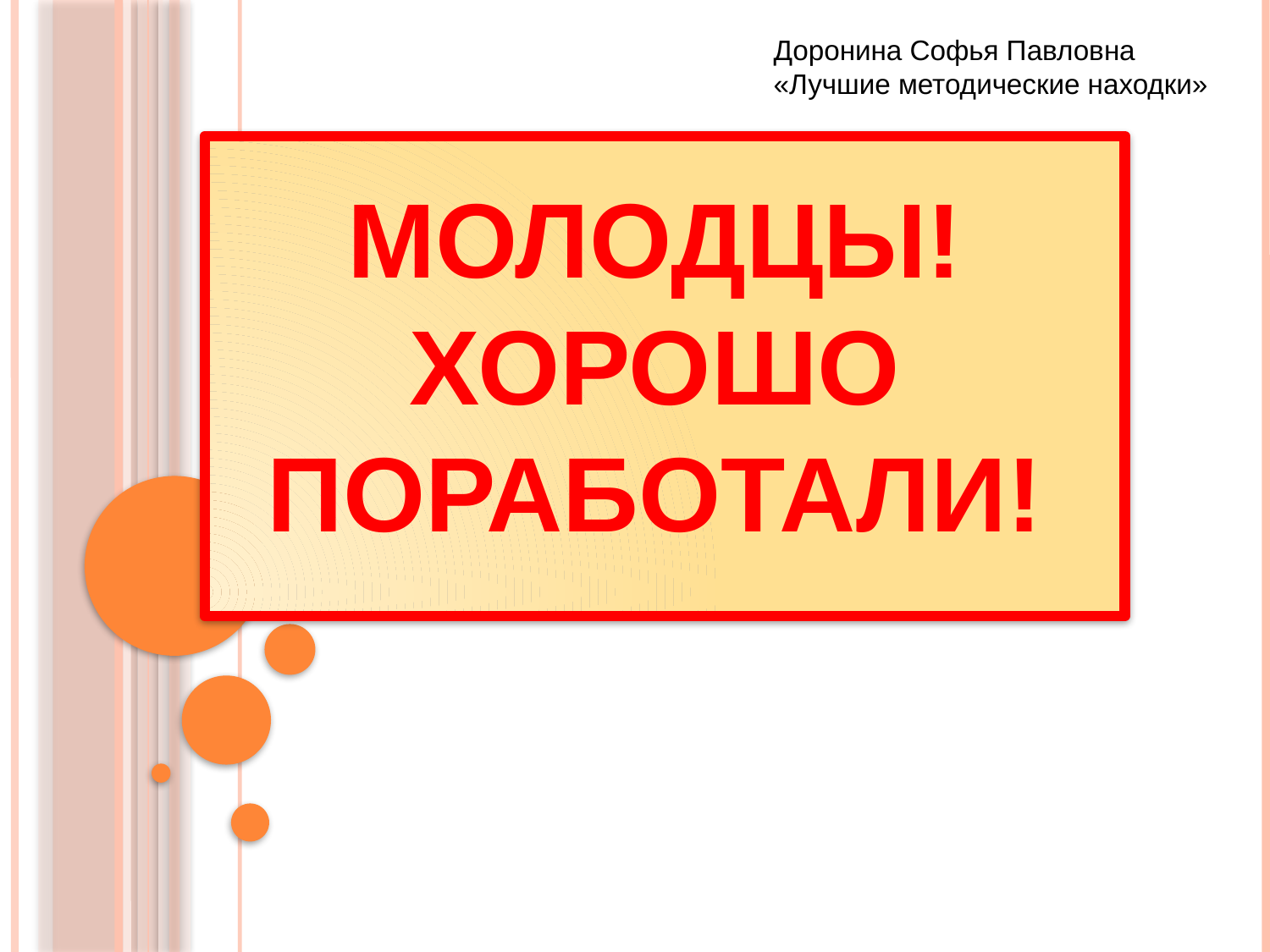

Доронина Софья Павловна «Лучшие методические находки»

# Молодцы! Хорошо поработали!